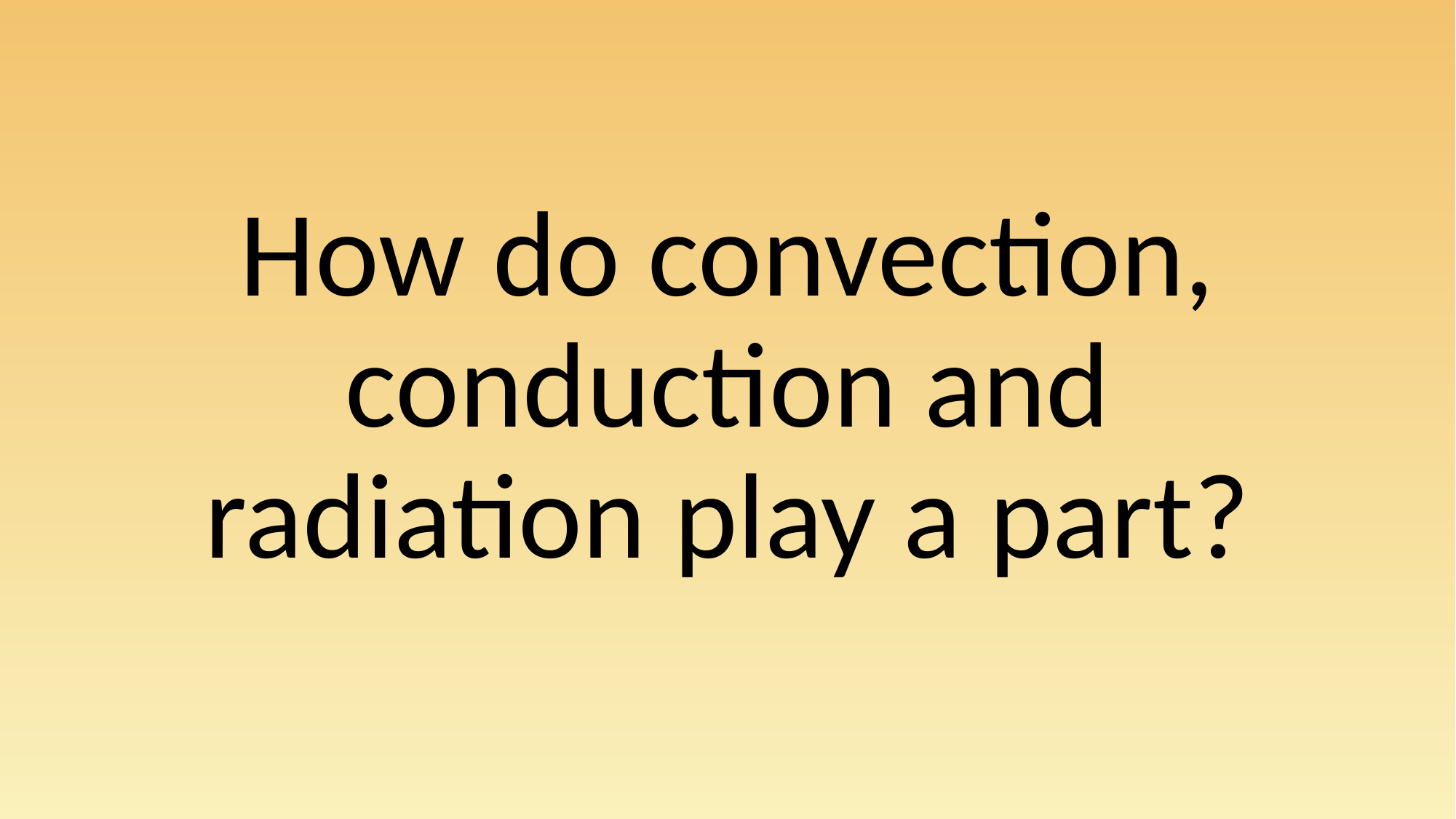

# How do convection, conduction and radiation play a part?